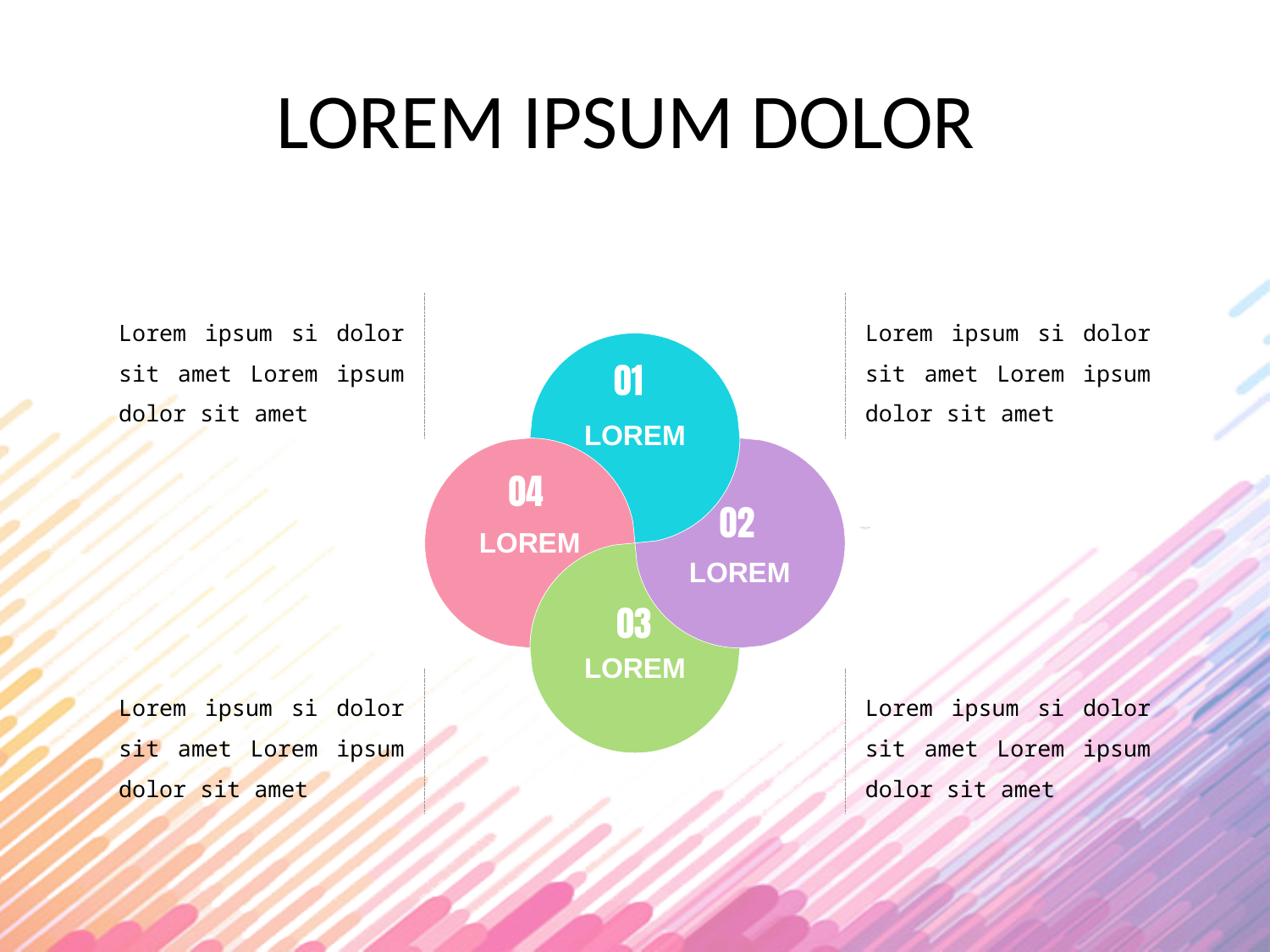

# LOREM IPSUM DOLOR
Lorem ipsum si dolor sit amet Lorem ipsum dolor sit amet
Lorem ipsum si dolor sit amet Lorem ipsum dolor sit amet
LOREM
01
LOREM
LOREM
04
02
LOREM
03

Lorem ipsum si dolor sit amet Lorem ipsum dolor sit amet
Lorem ipsum si dolor sit amet Lorem ipsum dolor sit amet